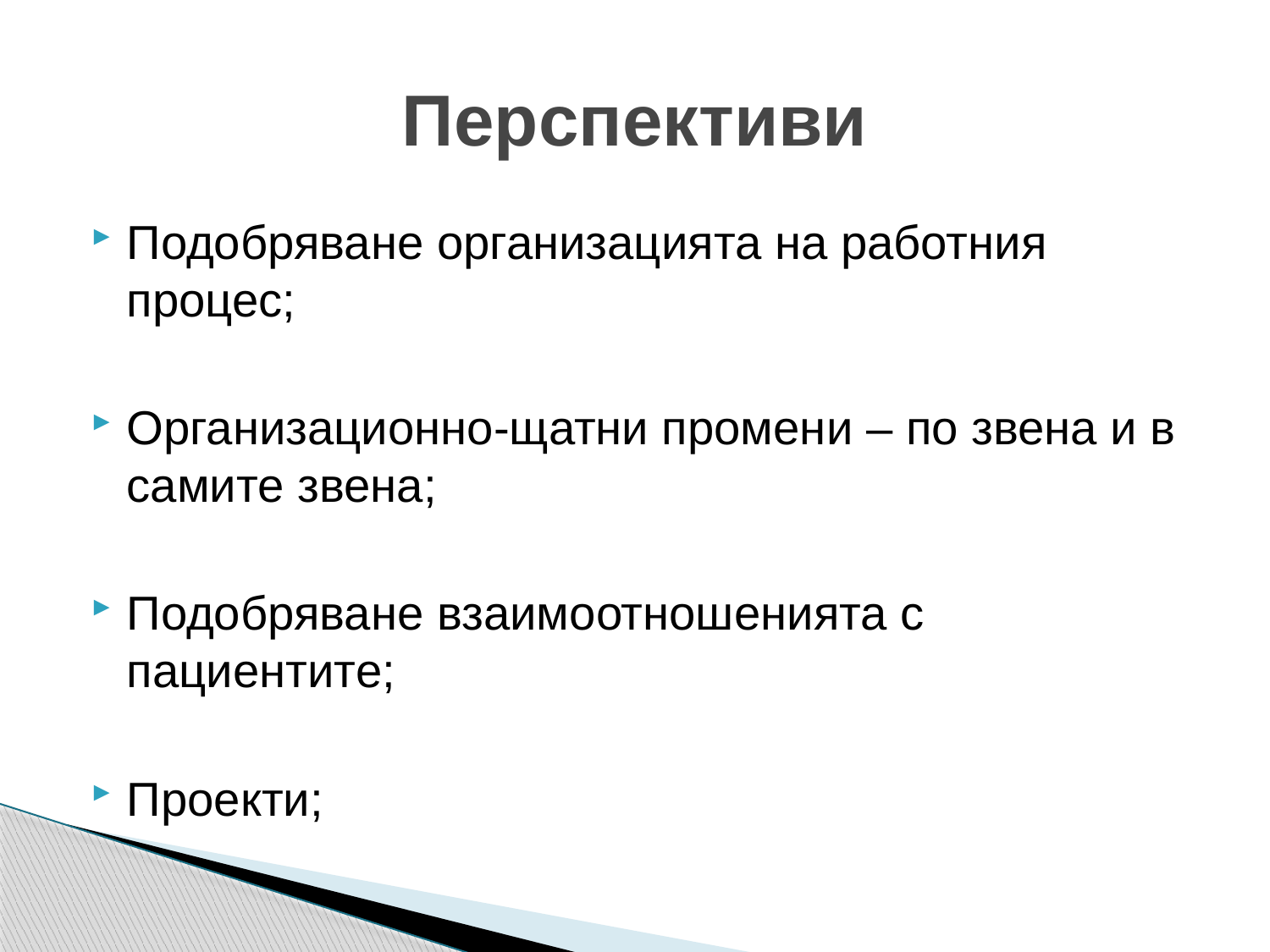

# Перспективи
Подобряване организацията на работния процес;

Организационно-щатни промени – по звена и в самите звена;

Подобряване взаимоотношенията с пациентите;

Проекти;